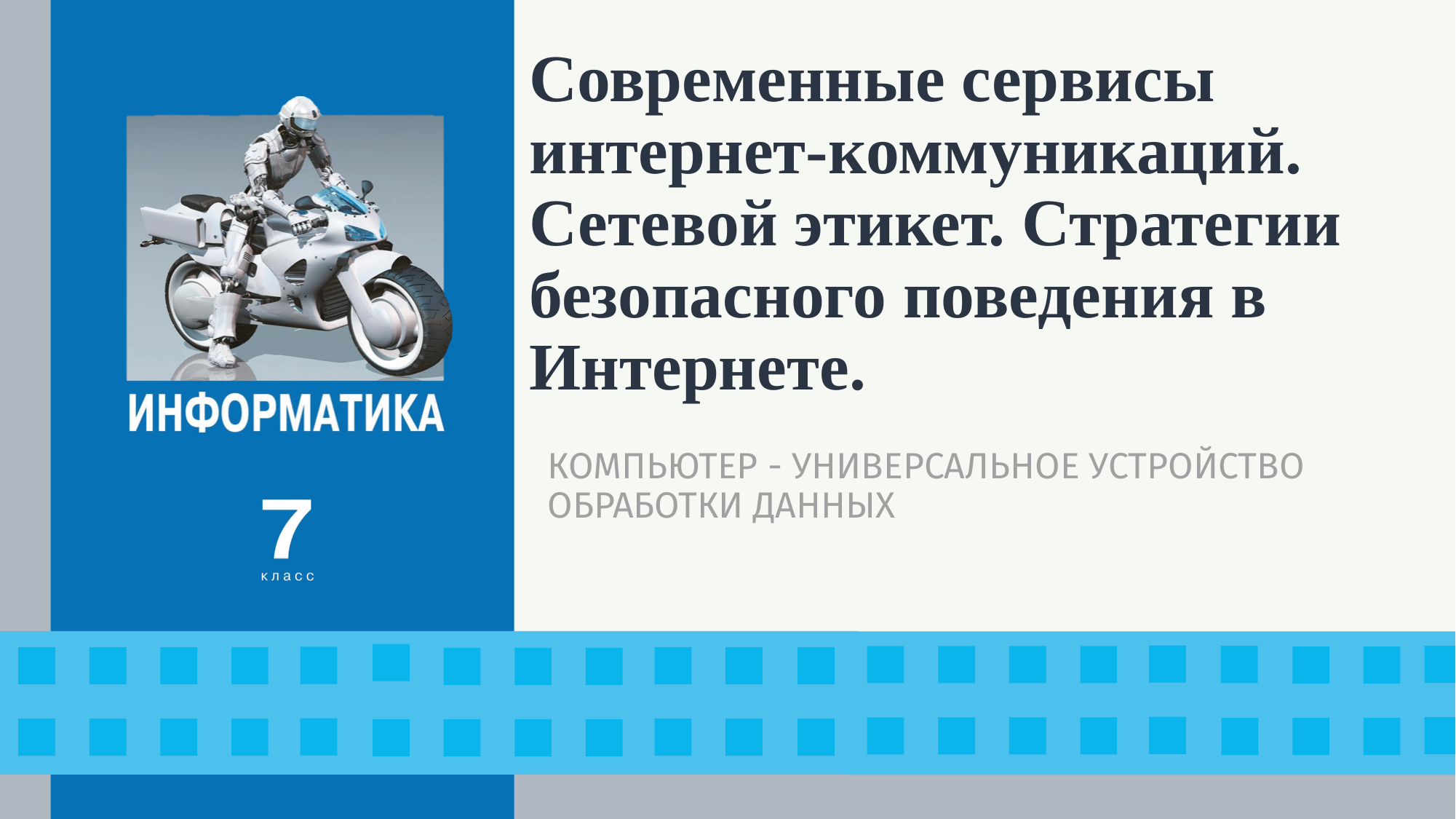

# Современные сервисы интернет-коммуникаций. Сетевой этикет. Стратегии безопасного поведения в Интернете.
КОМПЬЮТЕР - УНИВЕРСАЛЬНОЕ УСТРОЙСТВО ОБРАБОТКИ ДАННЫХ